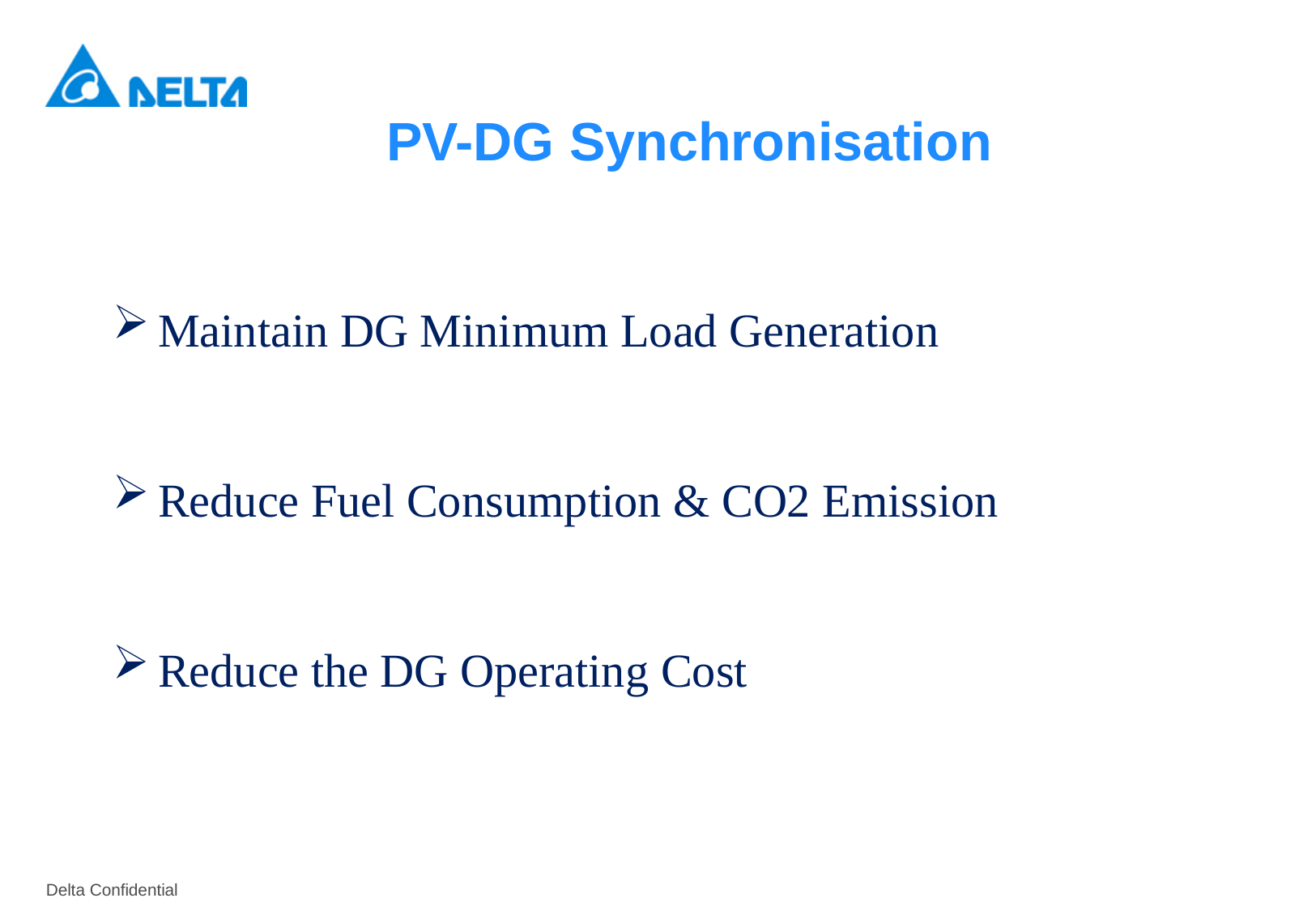

PV-DG Synchronisation
Maintain DG Minimum Load Generation

Reduce Fuel Consumption & CO2 Emission

Reduce the DG Operating Cost